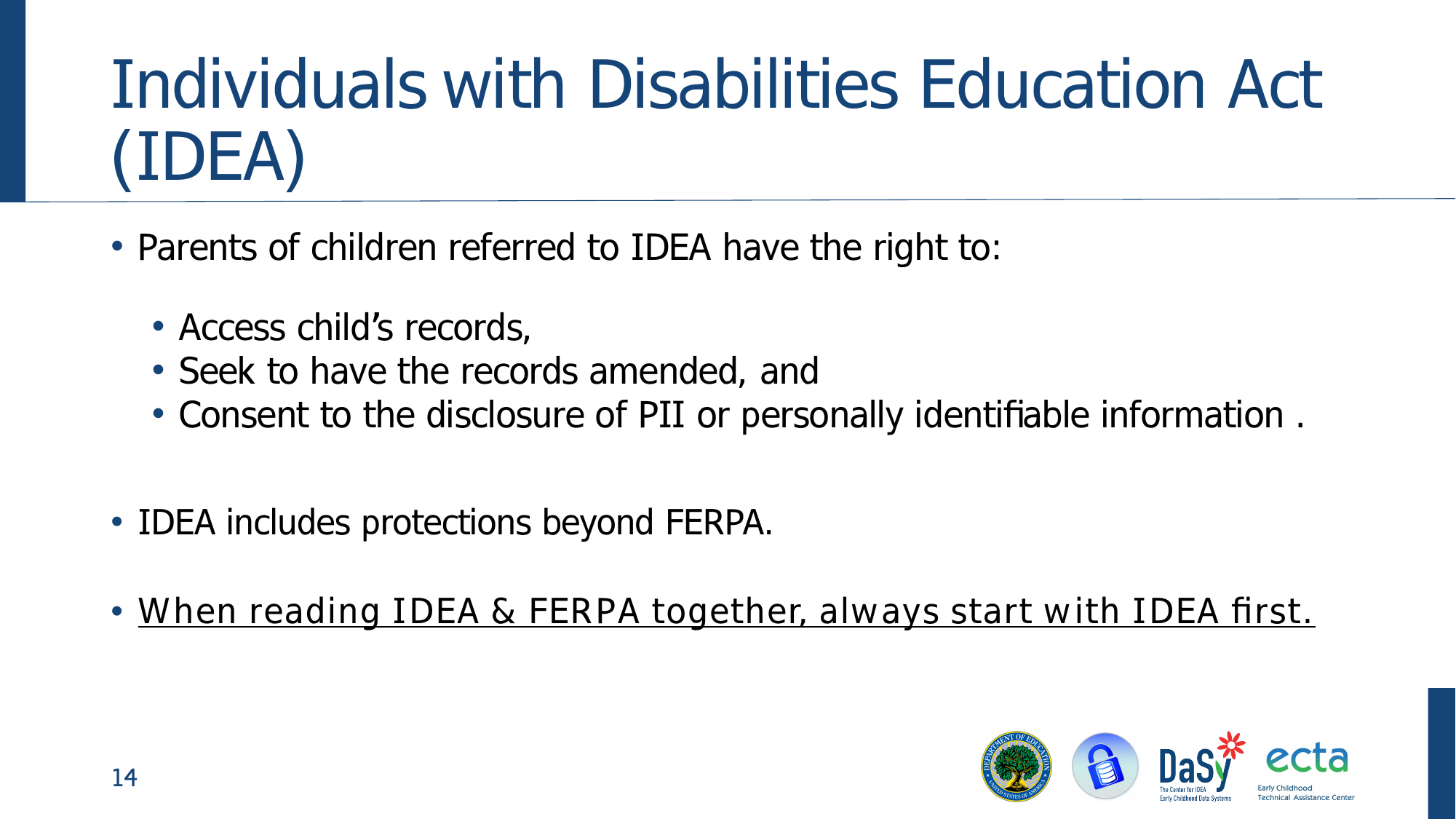

# Individuals with Disabilities Education Act (IDEA)
Parents of children referred to IDEA have the right to:
Access child’s records,
Seek to have the records amended, and
Consent to the disclosure of PII or personally identifiable information .
IDEA includes protections beyond FERPA.
When reading IDEA & FERPA together, always start with IDEA first.